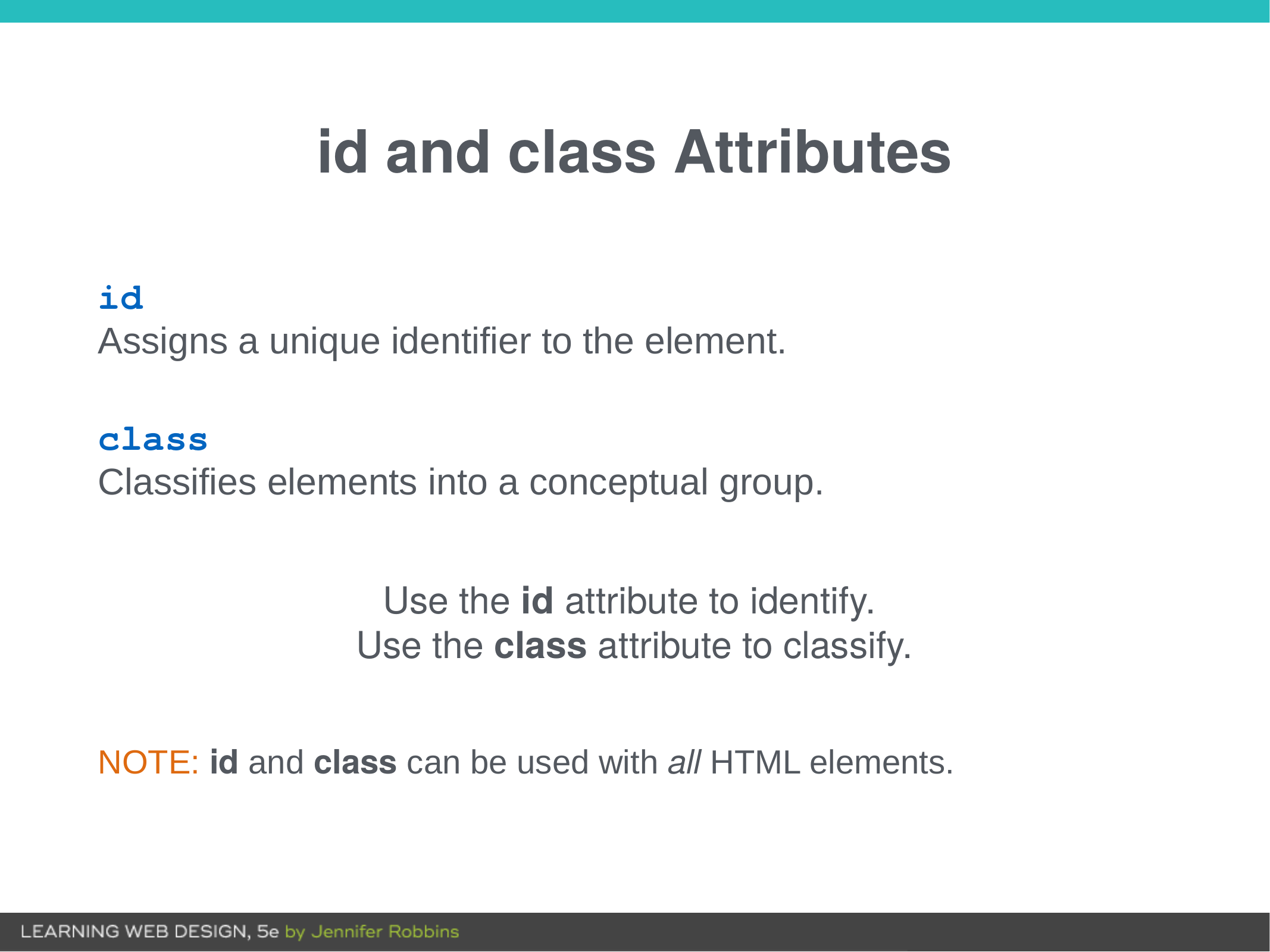

id and class Attributes
id
Assigns a unique identifier to the element.
class
Classifies elements into a conceptual group.
Use the id attribute to identify.
Use the class attribute to classify.
NOTE: id and class can be used with all HTML elements.